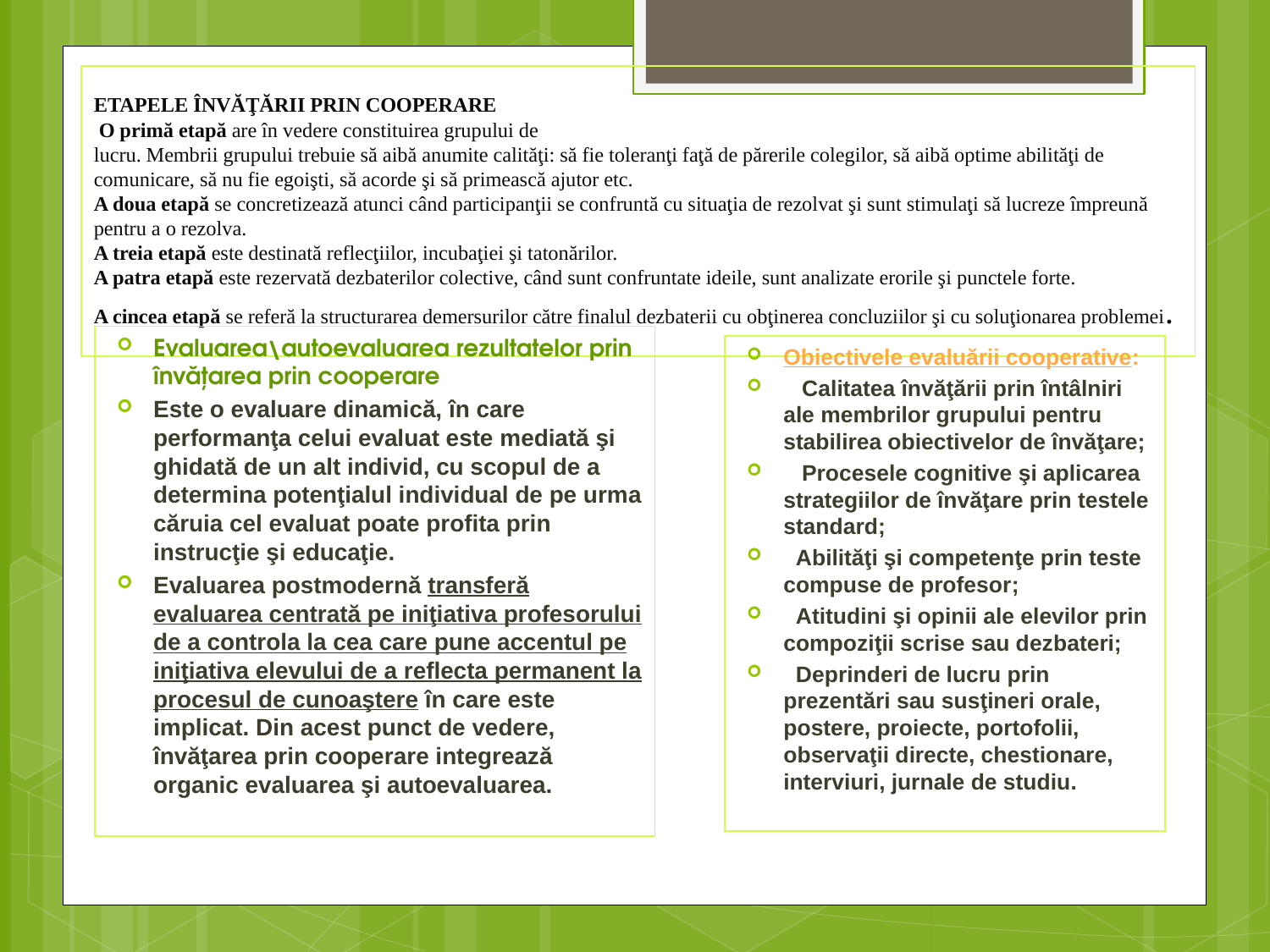

# ETAPELE ÎNVĂŢĂRII PRIN COOPERARE O primă etapă are în vedere constituirea grupului de lucru. Membrii grupului trebuie să aibă anumite calităţi: să fie toleranţi faţă de părerile colegilor, să aibă optime abilităţi de comunicare, să nu fie egoişti, să acorde şi să primească ajutor etc. A doua etapă se concretizează atunci când participanţii se confruntă cu situaţia de rezolvat şi sunt stimulaţi să lucreze împreună pentru a o rezolva. A treia etapă este destinată reflecţiilor, incubaţiei şi tatonărilor. A patra etapă este rezervată dezbaterilor colective, când sunt confruntate ideile, sunt analizate erorile şi punctele forte. A cincea etapă se referă la structurarea demersurilor către finalul dezbaterii cu obţinerea concluziilor şi cu soluţionarea problemei.
Evaluarea\autoevaluarea rezultatelor prin învăţarea prin cooperare
Este o evaluare dinamică, în care performanţa celui evaluat este mediată şi ghidată de un alt individ, cu scopul de a determina potenţialul individual de pe urma căruia cel evaluat poate profita prin instrucţie şi educaţie.
Evaluarea postmodernă transferă evaluarea centrată pe iniţiativa profesorului de a controla la cea care pune accentul pe iniţiativa elevului de a reflecta permanent la procesul de cunoaştere în care este implicat. Din acest punct de vedere, învăţarea prin cooperare integrează organic evaluarea şi autoevaluarea.
Obiectivele evaluării cooperative:
   Calitatea învăţării prin întâlniri ale membrilor grupului pentru stabilirea obiectivelor de învăţare;
   Procesele cognitive şi aplicarea strategiilor de învăţare prin testele standard;
  Abilităţi şi competenţe prin teste compuse de profesor;
  Atitudini şi opinii ale elevilor prin compoziţii scrise sau dezbateri;
  Deprinderi de lucru prin prezentări sau susţineri orale, postere, proiecte, portofolii, observaţii directe, chestionare, interviuri, jurnale de studiu.